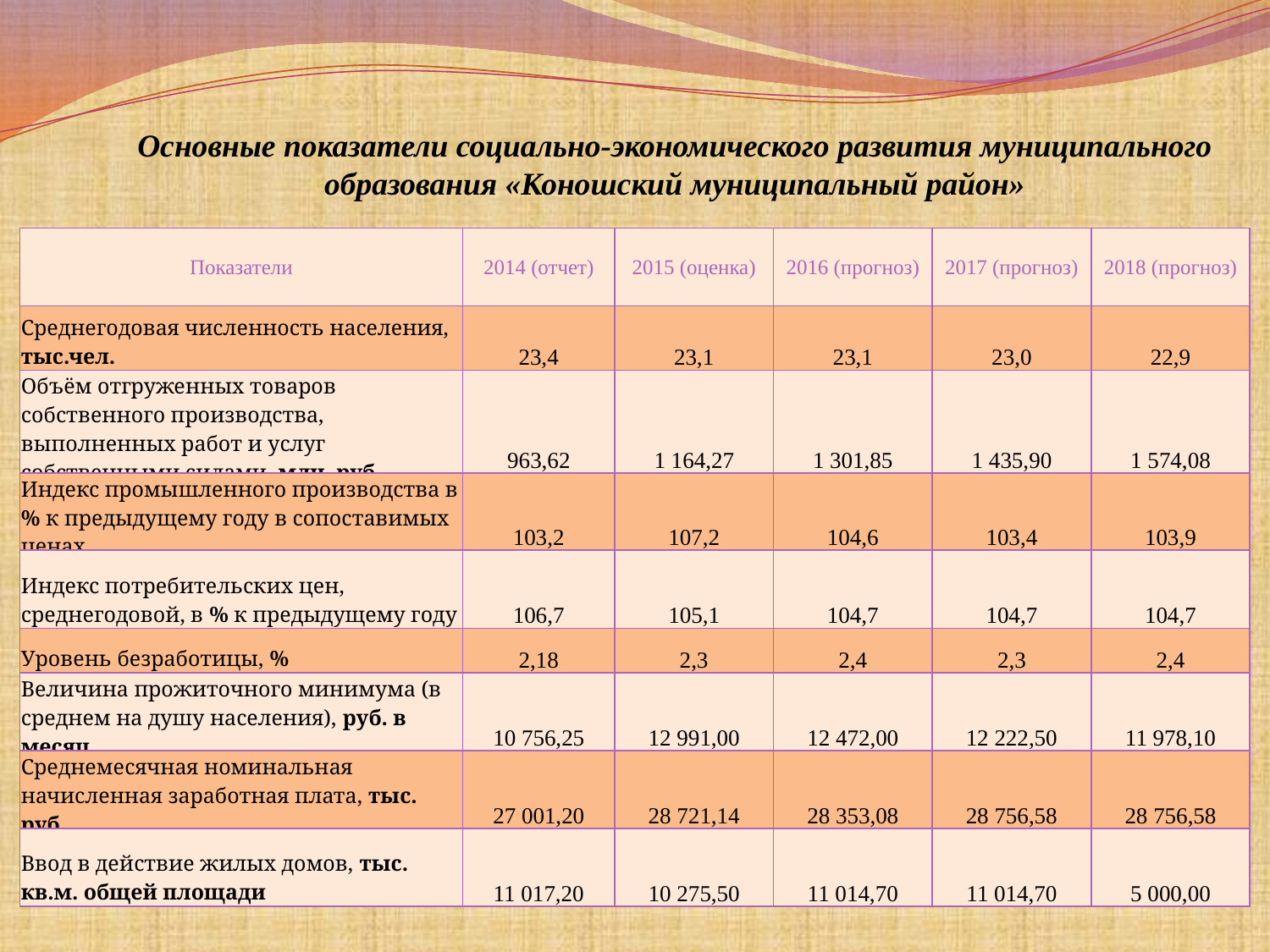

Основные показатели социально-экономического развития муниципального образования «Коношский муниципальный район»
| Показатели | 2014 (отчет) | 2015 (оценка) | 2016 (прогноз) | 2017 (прогноз) | 2018 (прогноз) |
| --- | --- | --- | --- | --- | --- |
| Среднегодовая численность населения, тыс.чел. | 23,4 | 23,1 | 23,1 | 23,0 | 22,9 |
| Объём отгруженных товаров собственного производства, выполненных работ и услуг собственными силами, млн. руб. | 963,62 | 1 164,27 | 1 301,85 | 1 435,90 | 1 574,08 |
| Индекс промышленного производства в % к предыдущему году в сопоставимых ценах | 103,2 | 107,2 | 104,6 | 103,4 | 103,9 |
| Индекс потребительских цен, среднегодовой, в % к предыдущему году | 106,7 | 105,1 | 104,7 | 104,7 | 104,7 |
| Уровень безработицы, % | 2,18 | 2,3 | 2,4 | 2,3 | 2,4 |
| Величина прожиточного минимума (в среднем на душу населения), руб. в месяц | 10 756,25 | 12 991,00 | 12 472,00 | 12 222,50 | 11 978,10 |
| Среднемесячная номинальная начисленная заработная плата, тыс. руб. | 27 001,20 | 28 721,14 | 28 353,08 | 28 756,58 | 28 756,58 |
| Ввод в действие жилых домов, тыс. кв.м. общей площади | 11 017,20 | 10 275,50 | 11 014,70 | 11 014,70 | 5 000,00 |